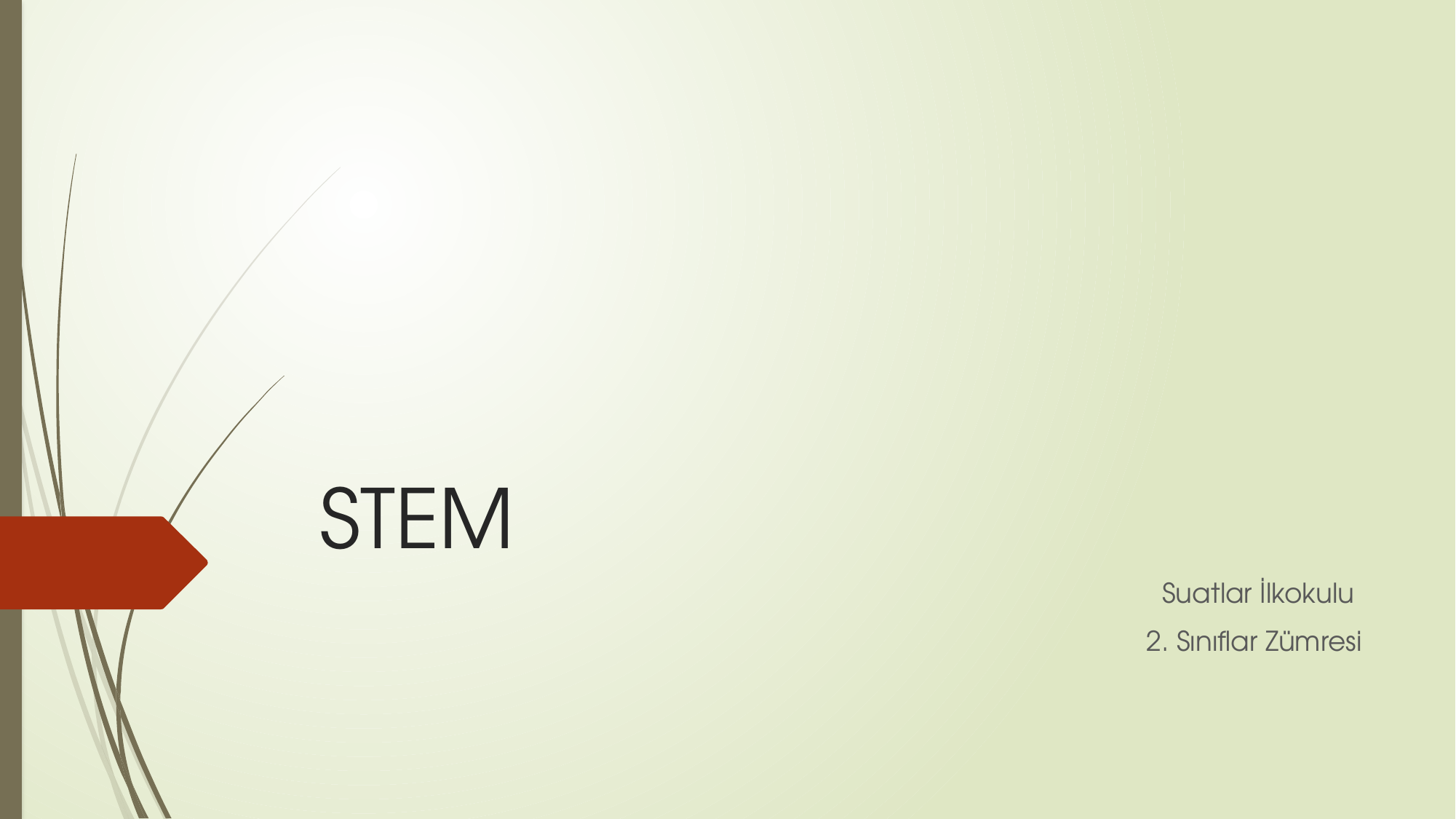

# STEM
Suatlar İlkokulu
2. Sınıflar Zümresi